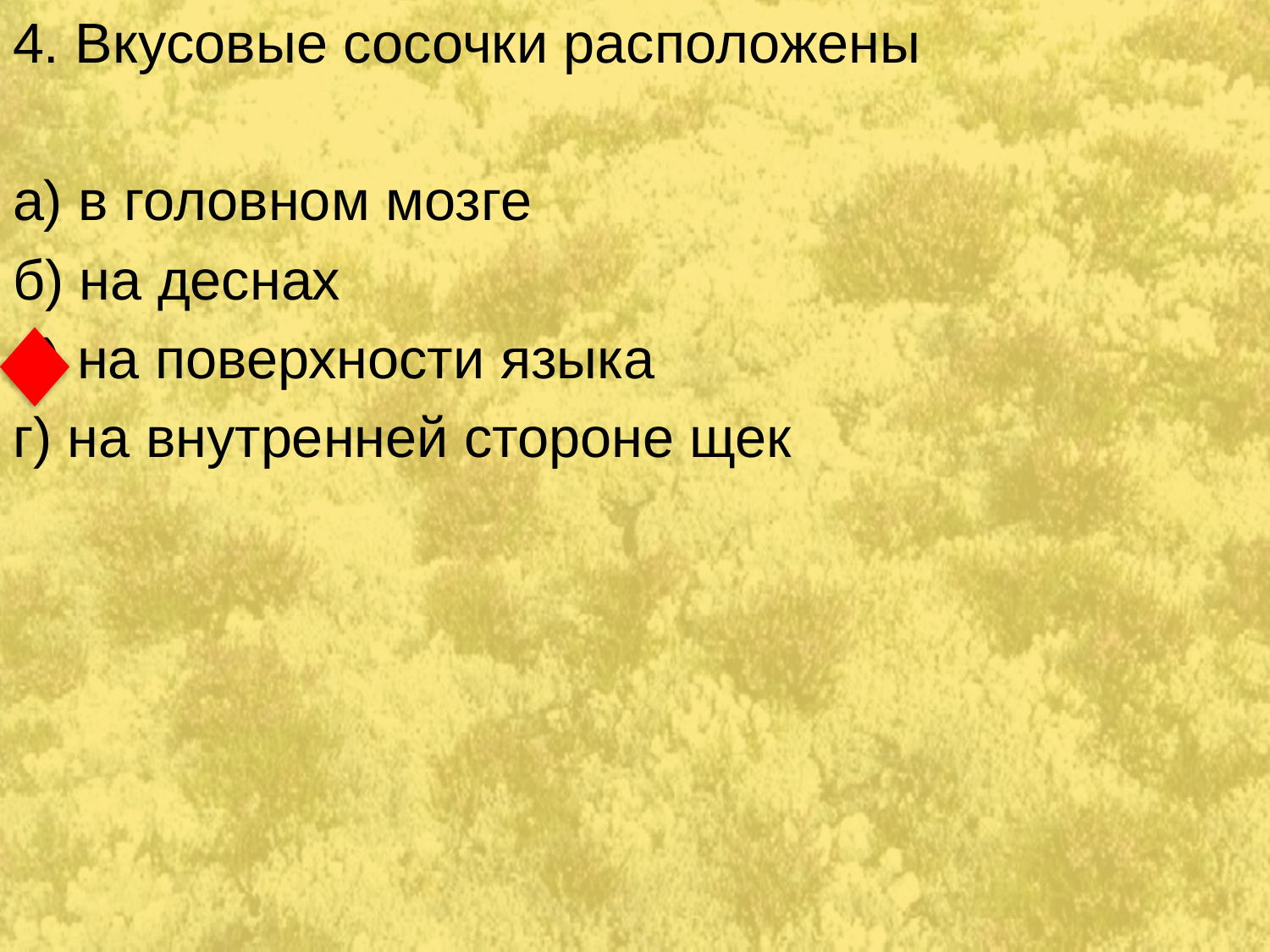

4. Вкусовые сосочки расположены

а) в головном мозге
б) на деснах
в) на поверхности языка
г) на внутренней стороне щек